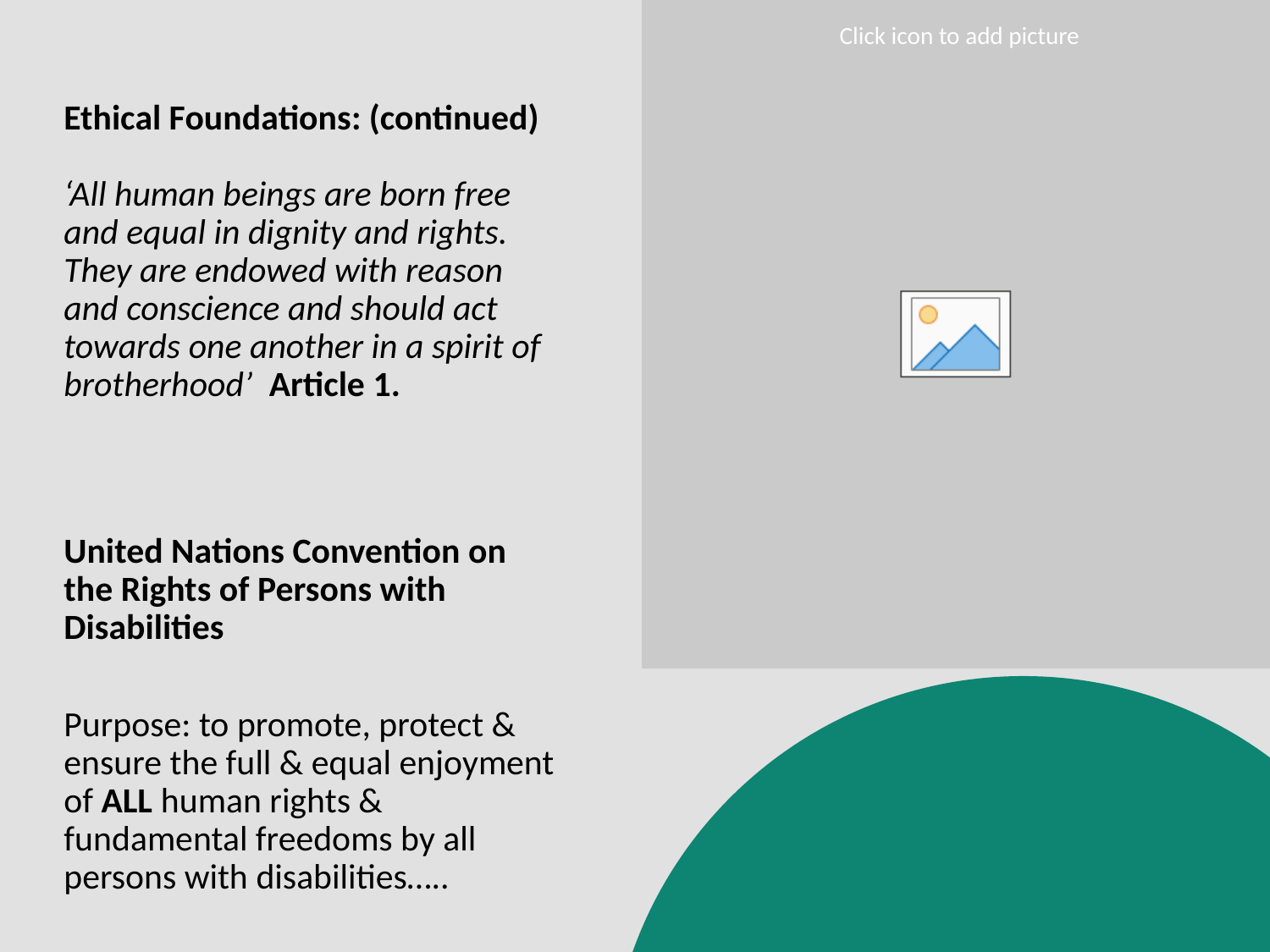

# Ethical Foundations: (continued) ‘All human beings are born free and equal in dignity and rights. They are endowed with reason and conscience and should act towards one another in a spirit of brotherhood’  Article 1.

United Nations Convention on the Rights of Persons with Disabilities
Purpose: to promote, protect & ensure the full & equal enjoyment of ALL human rights & fundamental freedoms by all persons with disabilities…..